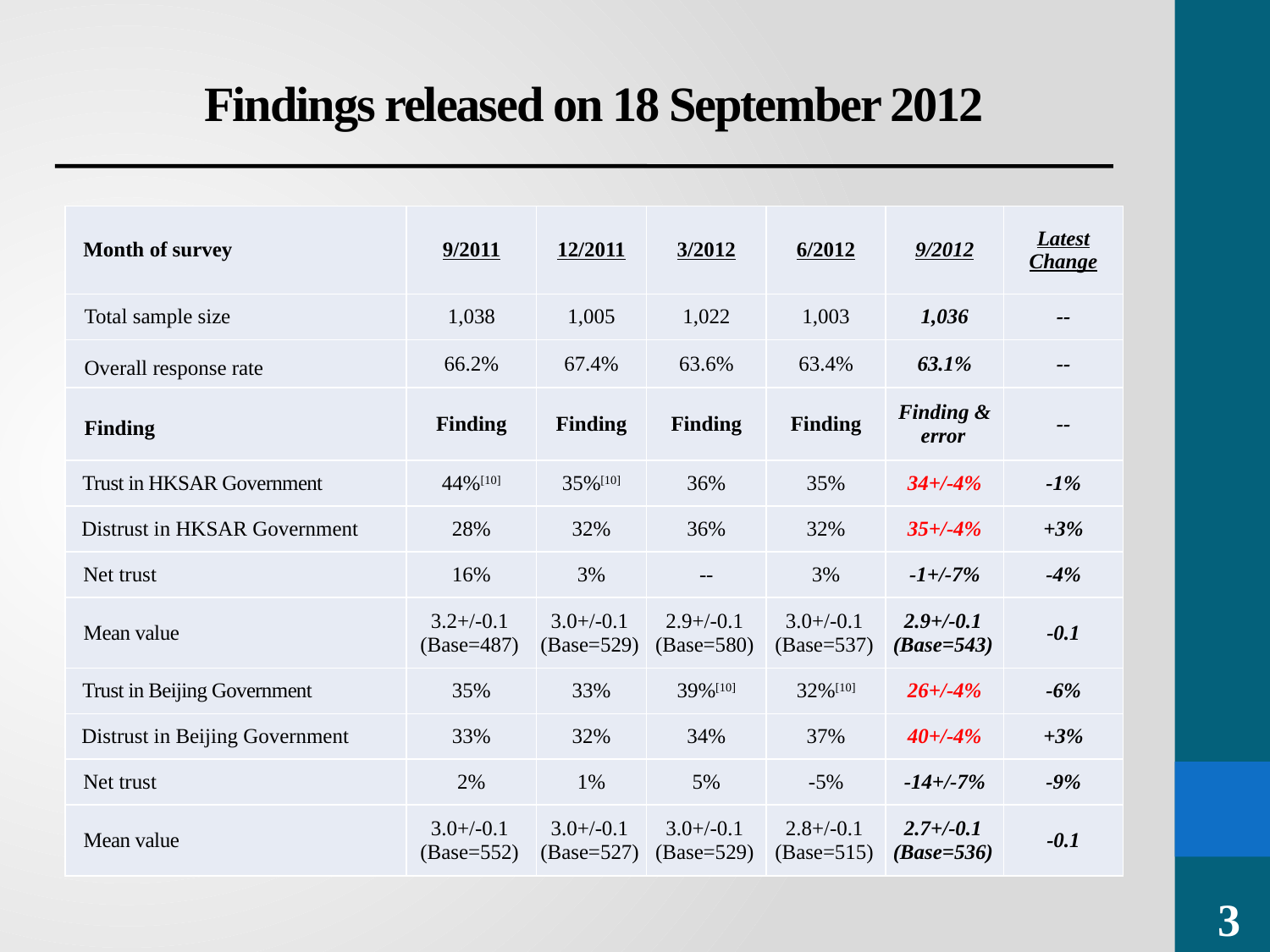

# Findings released on 18 September 2012

| Month of survey | 9/2011 | 12/2011 | 3/2012 | 6/2012 | 9/2012 | Latest Change |
| --- | --- | --- | --- | --- | --- | --- |
| Total sample size | 1,038 | 1,005 | 1,022 | 1,003 | 1,036 | -- |
| Overall response rate | 66.2% | 67.4% | 63.6% | 63.4% | 63.1% | -- |
| Finding | Finding | Finding | Finding | Finding | Finding & error | -- |
| Trust in HKSAR Government | 44%[10] | 35%[10] | 36% | 35% | 34+/-4% | -1% |
| Distrust in HKSAR Government | 28% | 32% | 36% | 32% | 35+/-4% | +3% |
| Net trust | 16% | 3% | -- | 3% | -1+/-7% | -4% |
| Mean value | 3.2+/-0.1 (Base=487) | 3.0+/-0.1 (Base=529) | 2.9+/-0.1 (Base=580) | 3.0+/-0.1 (Base=537) | 2.9+/-0.1 (Base=543) | -0.1 |
| Trust in Beijing Government | 35% | 33% | 39%[10] | 32%[10] | 26+/-4% | -6% |
| Distrust in Beijing Government | 33% | 32% | 34% | 37% | 40+/-4% | +3% |
| Net trust | 2% | 1% | 5% | -5% | -14+/-7% | -9% |
| Mean value | 3.0+/-0.1 (Base=552) | 3.0+/-0.1 (Base=527) | 3.0+/-0.1 (Base=529) | 2.8+/-0.1 (Base=515) | 2.7+/-0.1 (Base=536) | -0.1 |
3